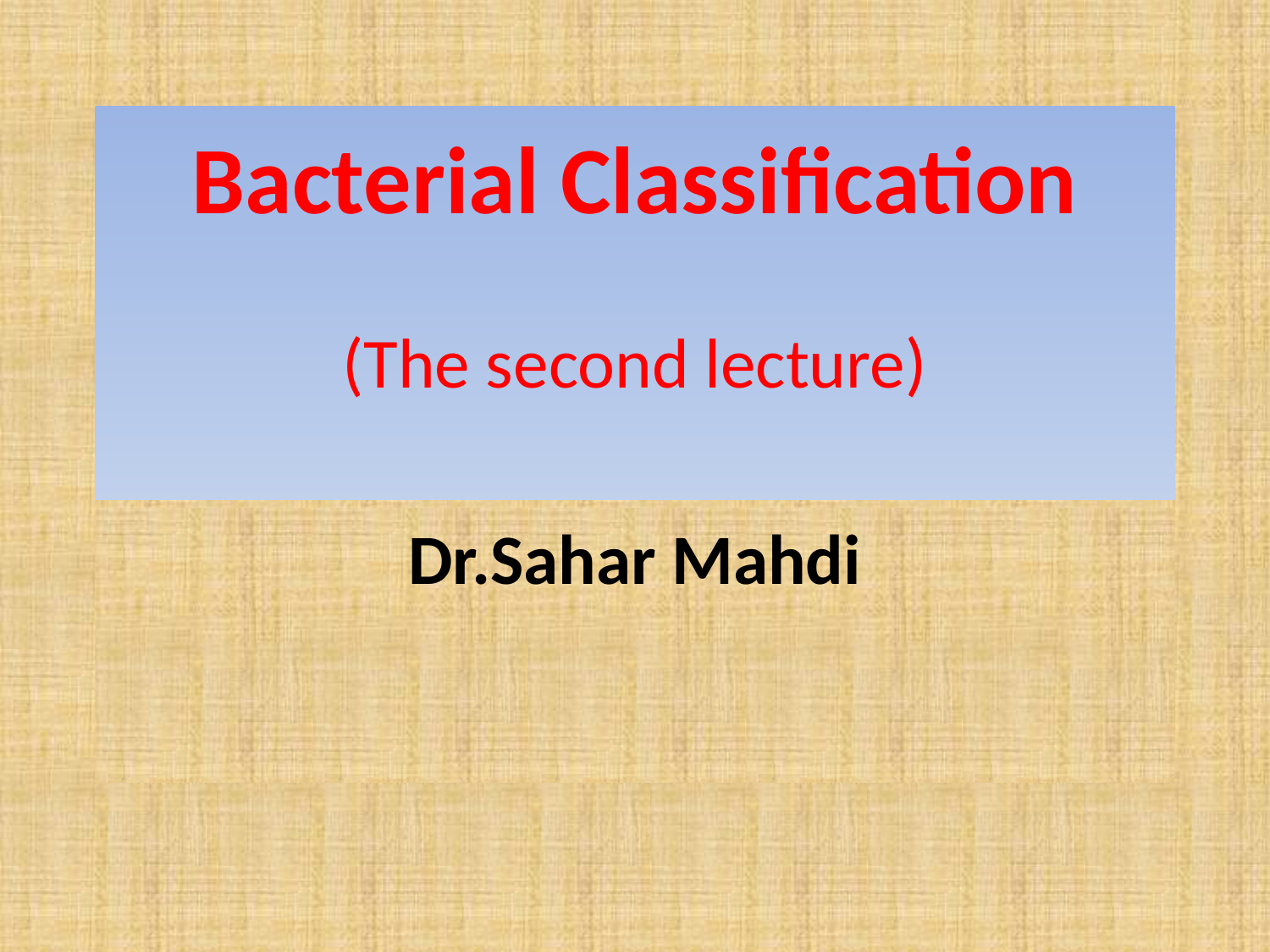

# Bacterial Classification (The second lecture)
Dr.Sahar Mahdi